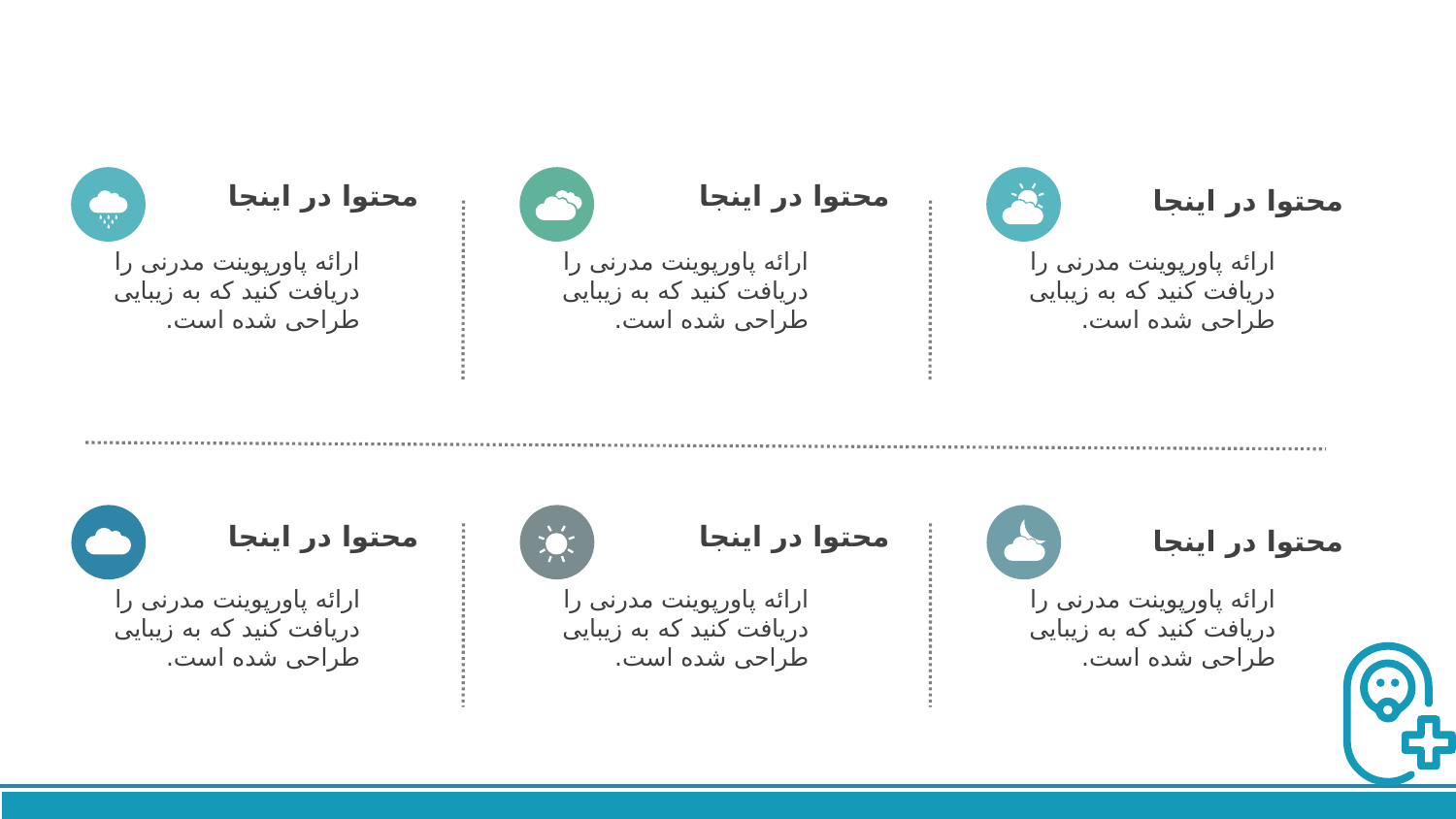

# Titulo de la presentación

محتوا در اینجا
محتوا در اینجا
محتوا در اینجا

ارائه پاورپوینت مدرنی را دریافت کنید که به زیبایی طراحی شده است.
ارائه پاورپوینت مدرنی را دریافت کنید که به زیبایی طراحی شده است.
ارائه پاورپوینت مدرنی را دریافت کنید که به زیبایی طراحی شده است.

محتوا در اینجا
محتوا در اینجا
محتوا در اینجا

ارائه پاورپوینت مدرنی را دریافت کنید که به زیبایی طراحی شده است.
ارائه پاورپوینت مدرنی را دریافت کنید که به زیبایی طراحی شده است.
ارائه پاورپوینت مدرنی را دریافت کنید که به زیبایی طراحی شده است.